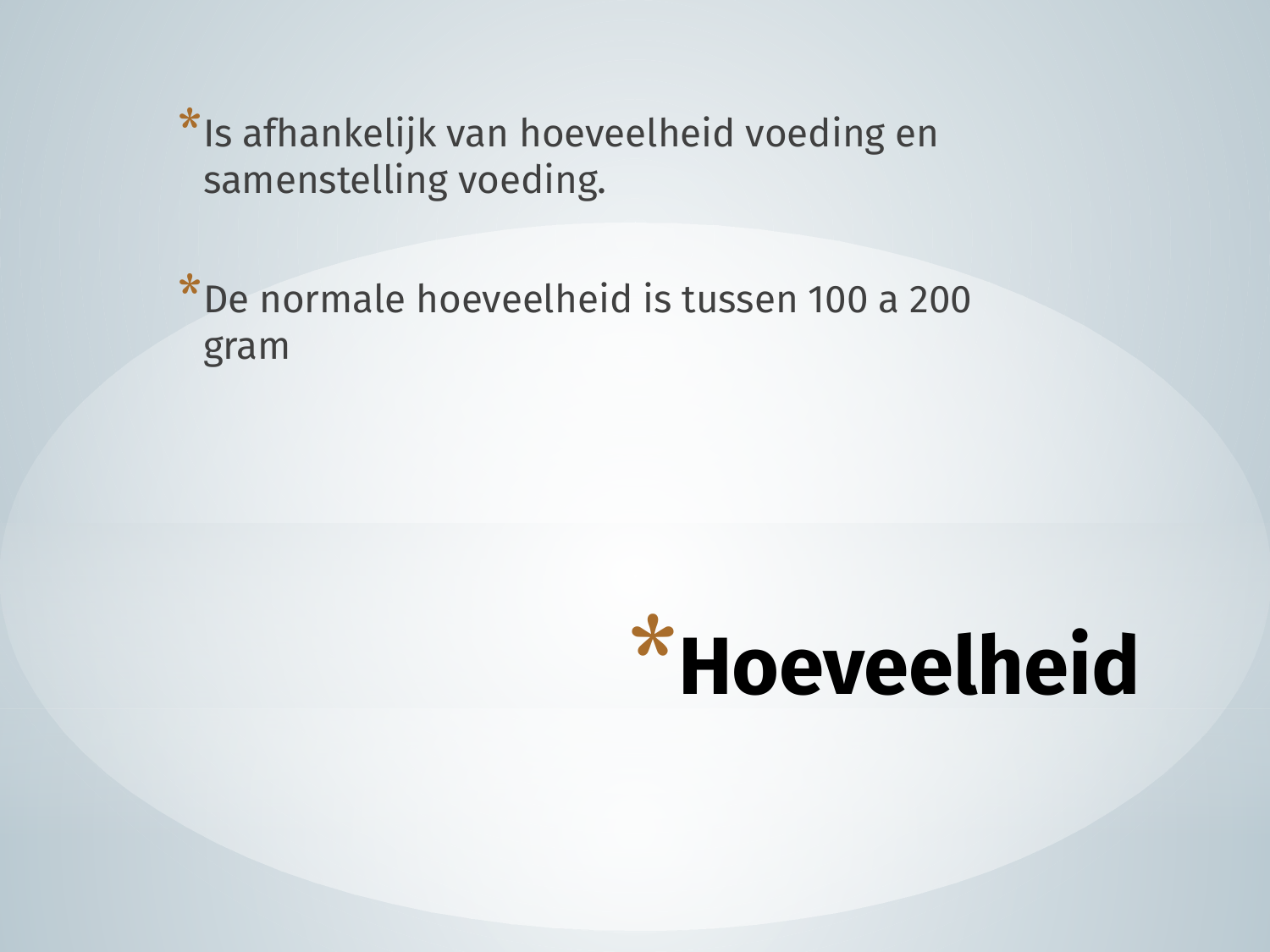

Is afhankelijk van hoeveelheid voeding en samenstelling voeding.

De normale hoeveelheid is tussen 100 a 200 gram
# Hoeveelheid